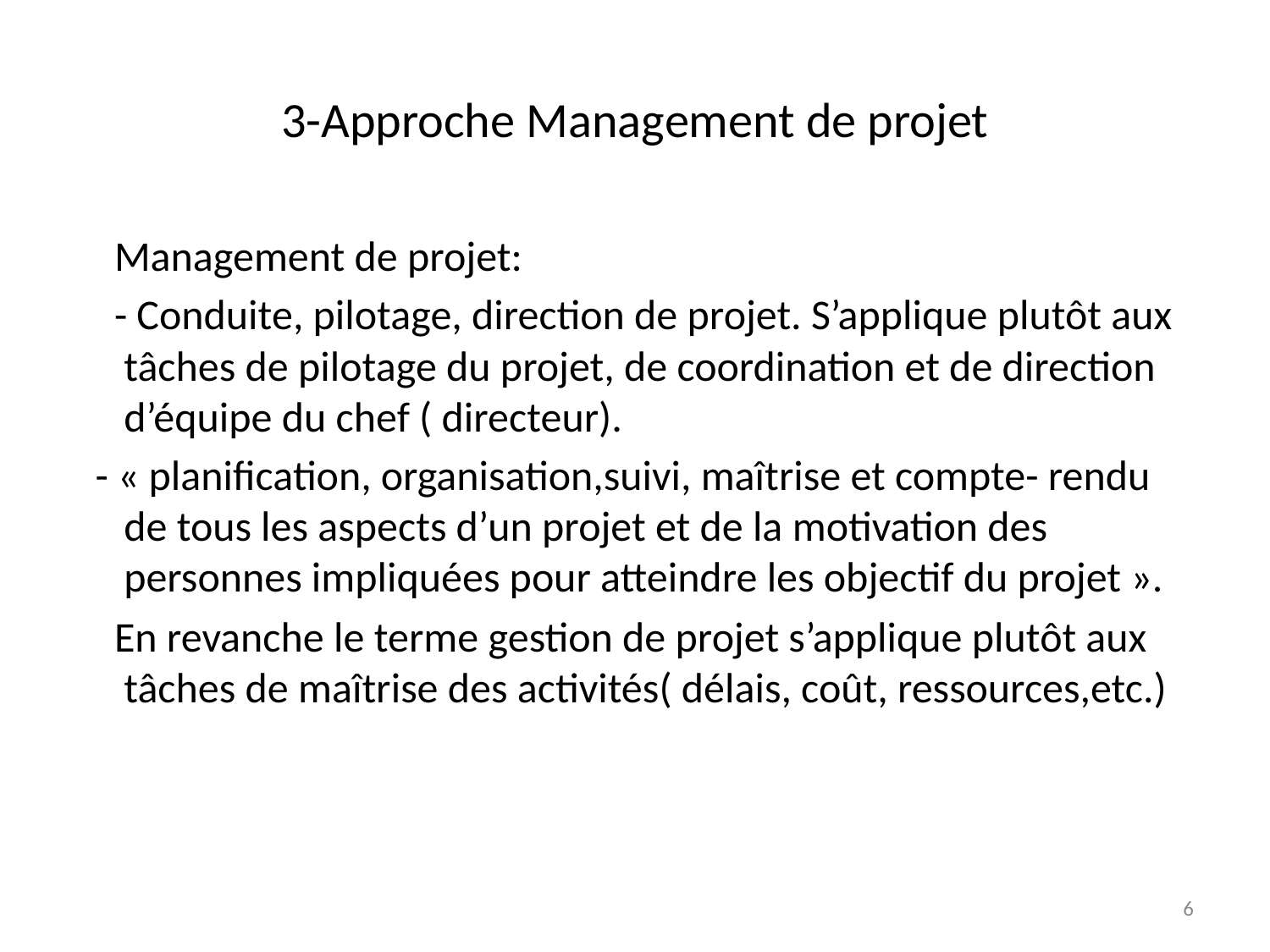

# 3-Approche Management de projet
    Management de projet:
    - Conduite, pilotage, direction de projet. S’applique plutôt aux tâches de pilotage du projet, de coordination et de direction d’équipe du chef ( directeur).
  - « planification, organisation,suivi, maîtrise et compte- rendu de tous les aspects d’un projet et de la motivation des personnes impliquées pour atteindre les objectif du projet ».
    En revanche le terme gestion de projet s’applique plutôt aux tâches de maîtrise des activités( délais, coût, ressources,etc.)

6